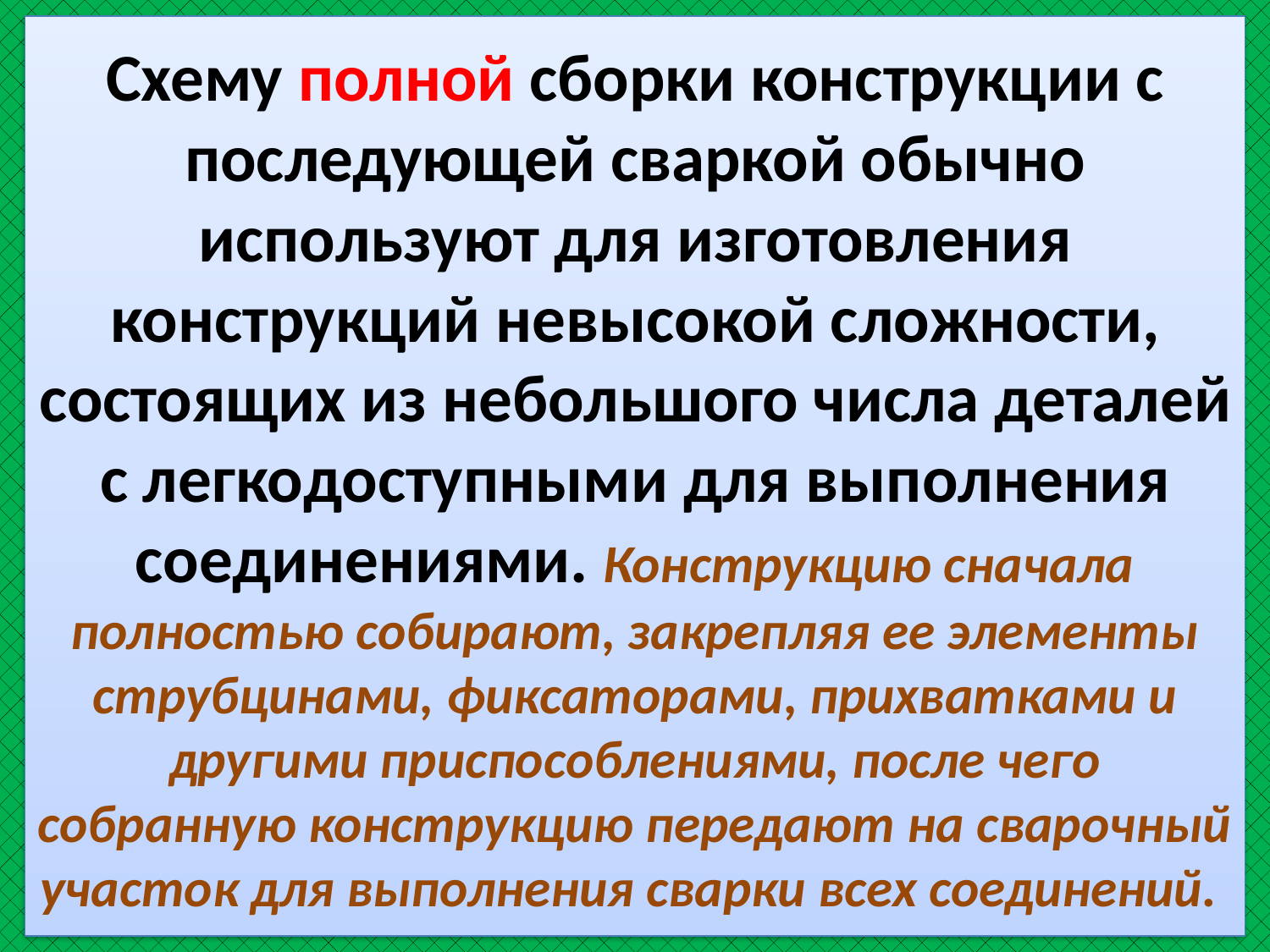

# Схему полной сборки конструкции с последующей сваркой обычно используют для изготовления конструкций невысокой сложности, состоящих из небольшого числа деталей с легкодоступными для выполнения соединениями. Конструкцию сначала полностью собирают, закрепляя ее элементы струбцинами, фиксаторами, прихватками и другими приспособлениями, после чего собранную конструкцию передают на сварочный участок для выполнения сварки всех соединений.